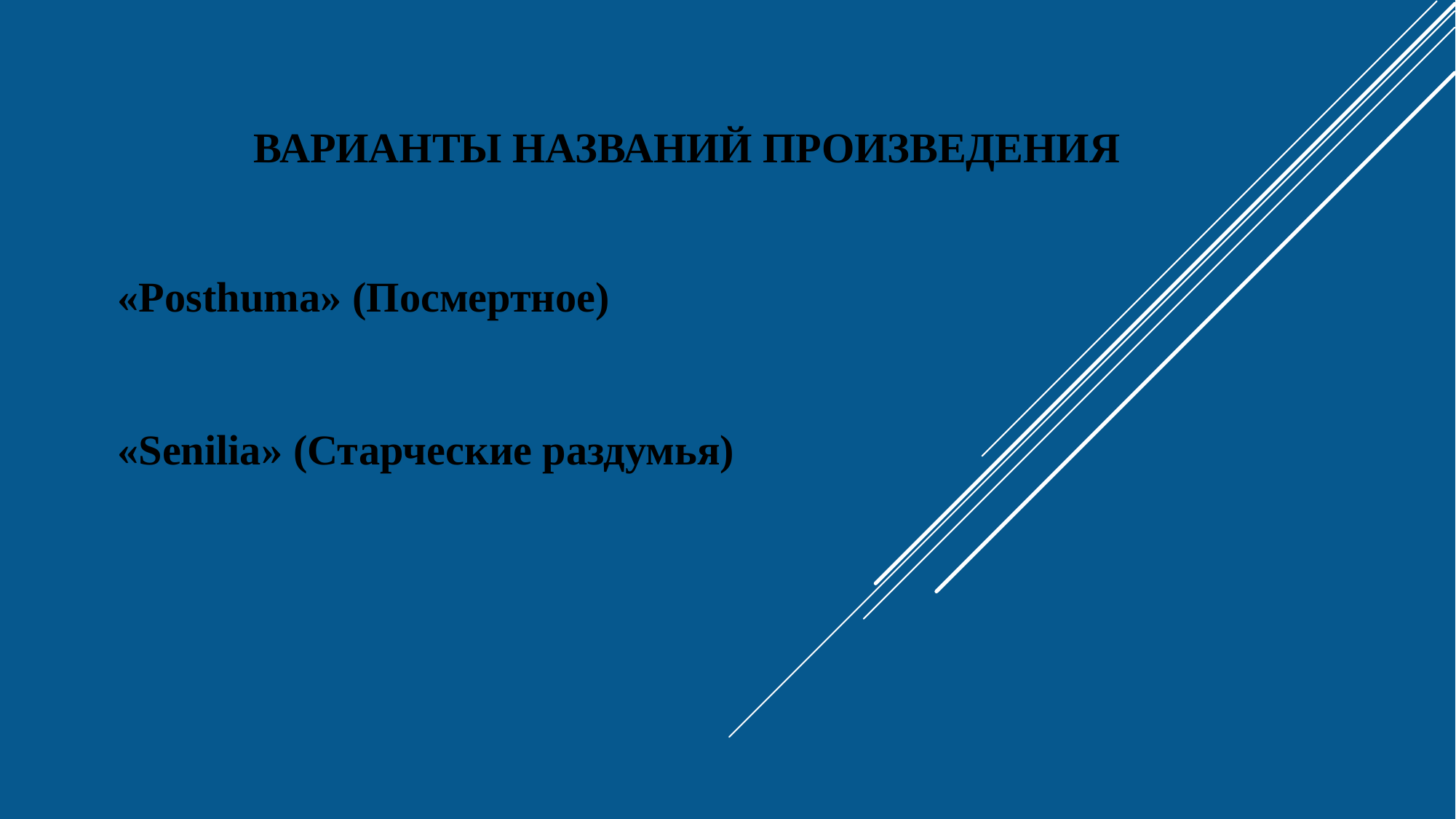

# Варианты названий произведения

«Posthuma» (Посмертное)

«Senilia» (Старческие раздумья)